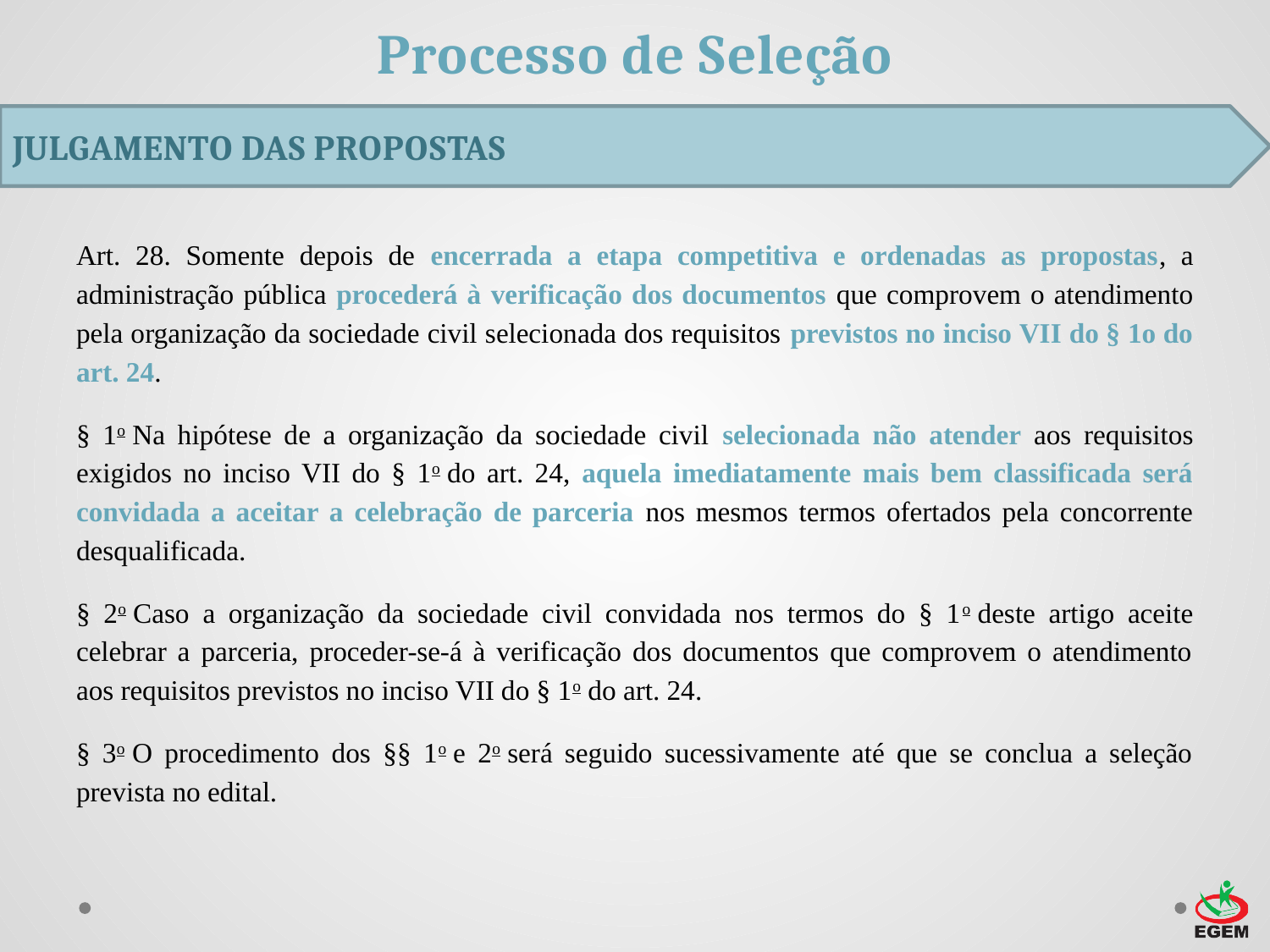

# Processo de Seleção
JULGAMENTO DAS PROPOSTAS
Art. 28. Somente depois de encerrada a etapa competitiva e ordenadas as propostas, a administração pública procederá à verificação dos documentos que comprovem o atendimento pela organização da sociedade civil selecionada dos requisitos previstos no inciso VII do § 1o do art. 24.
§ 1o Na hipótese de a organização da sociedade civil selecionada não atender aos requisitos exigidos no inciso VII do § 1o do art. 24, aquela imediatamente mais bem classificada será convidada a aceitar a celebração de parceria nos mesmos termos ofertados pela concorrente desqualificada.
§ 2o Caso a organização da sociedade civil convidada nos termos do § 1o deste artigo aceite celebrar a parceria, proceder-se-á à verificação dos documentos que comprovem o atendimento aos requisitos previstos no inciso VII do § 1o do art. 24.
§ 3o O procedimento dos §§ 1o e 2o será seguido sucessivamente até que se conclua a seleção prevista no edital.